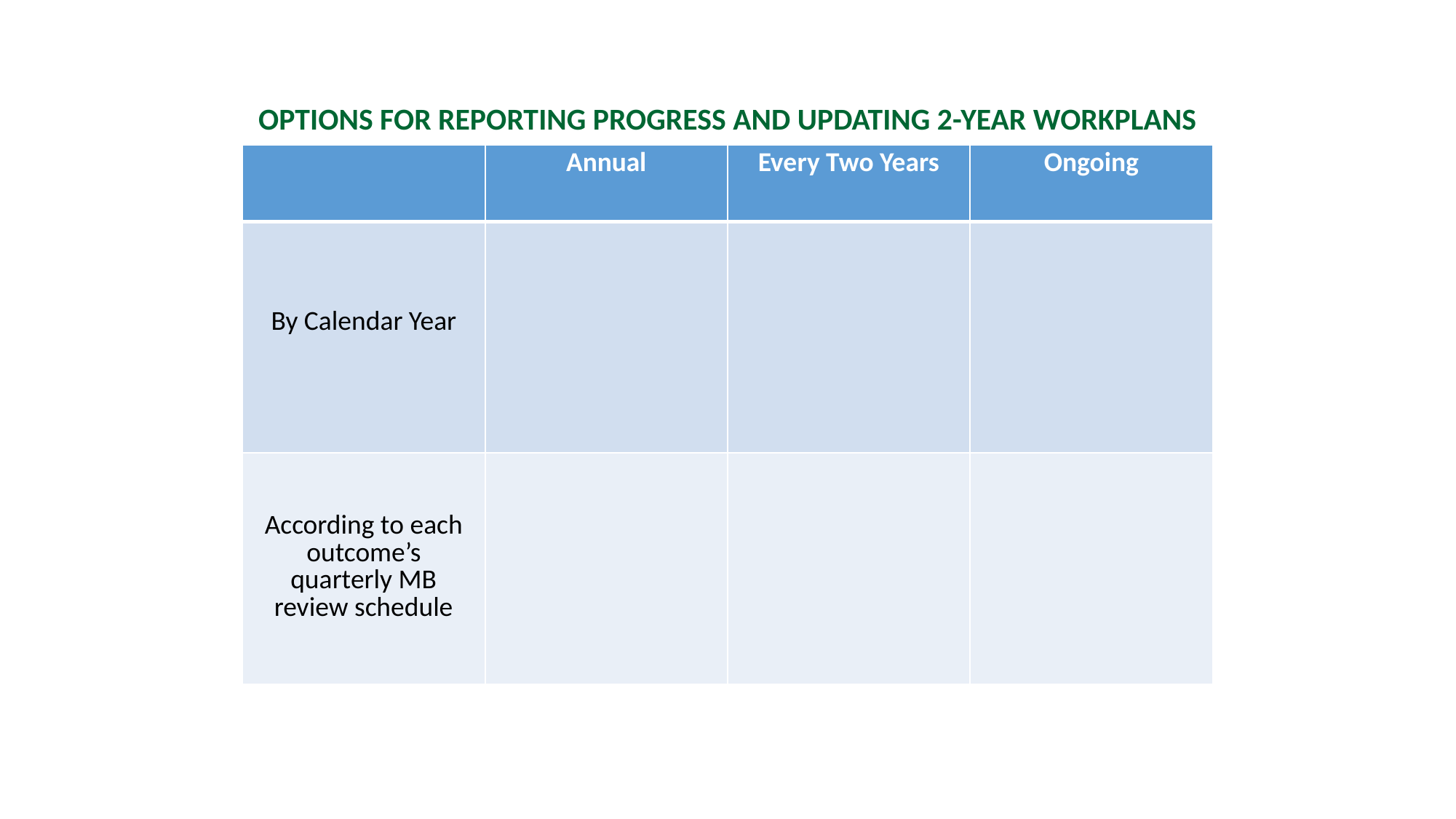

OPTIONS FOR REPORTING PROGRESS AND UPDATING 2-YEAR WORKPLANS
|  | Annual | Every Two Years | Ongoing |
| --- | --- | --- | --- |
| By Calendar Year |  |  |  |
| According to each outcome’s quarterly MB review schedule |  |  |  |